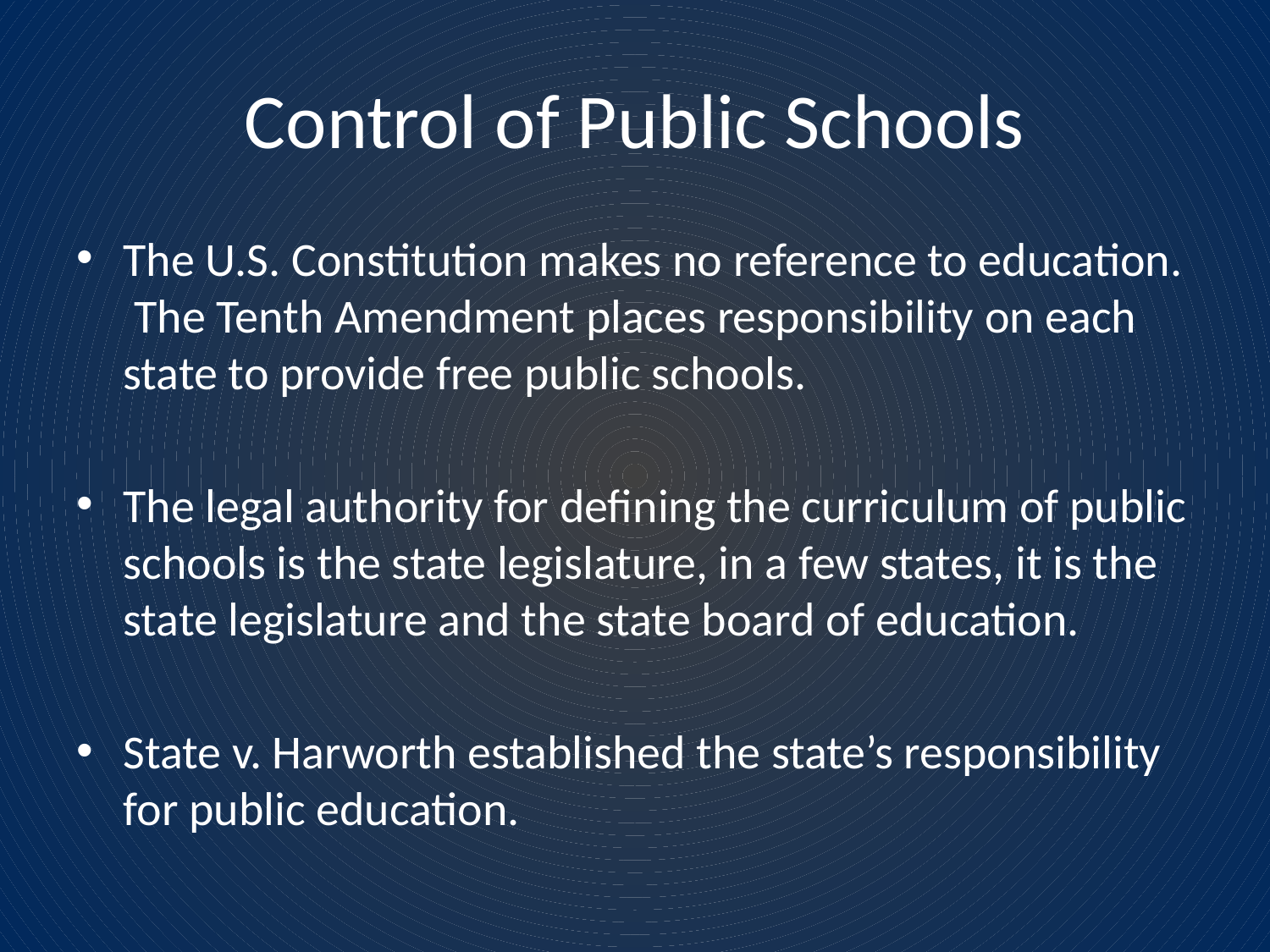

# Control of Public Schools
The U.S. Constitution makes no reference to education.  The Tenth Amendment places responsibility on each state to provide free public schools.

The legal authority for defining the curriculum of public schools is the state legislature, in a few states, it is the state legislature and the state board of education.

State v. Harworth established the state’s responsibility for public education.